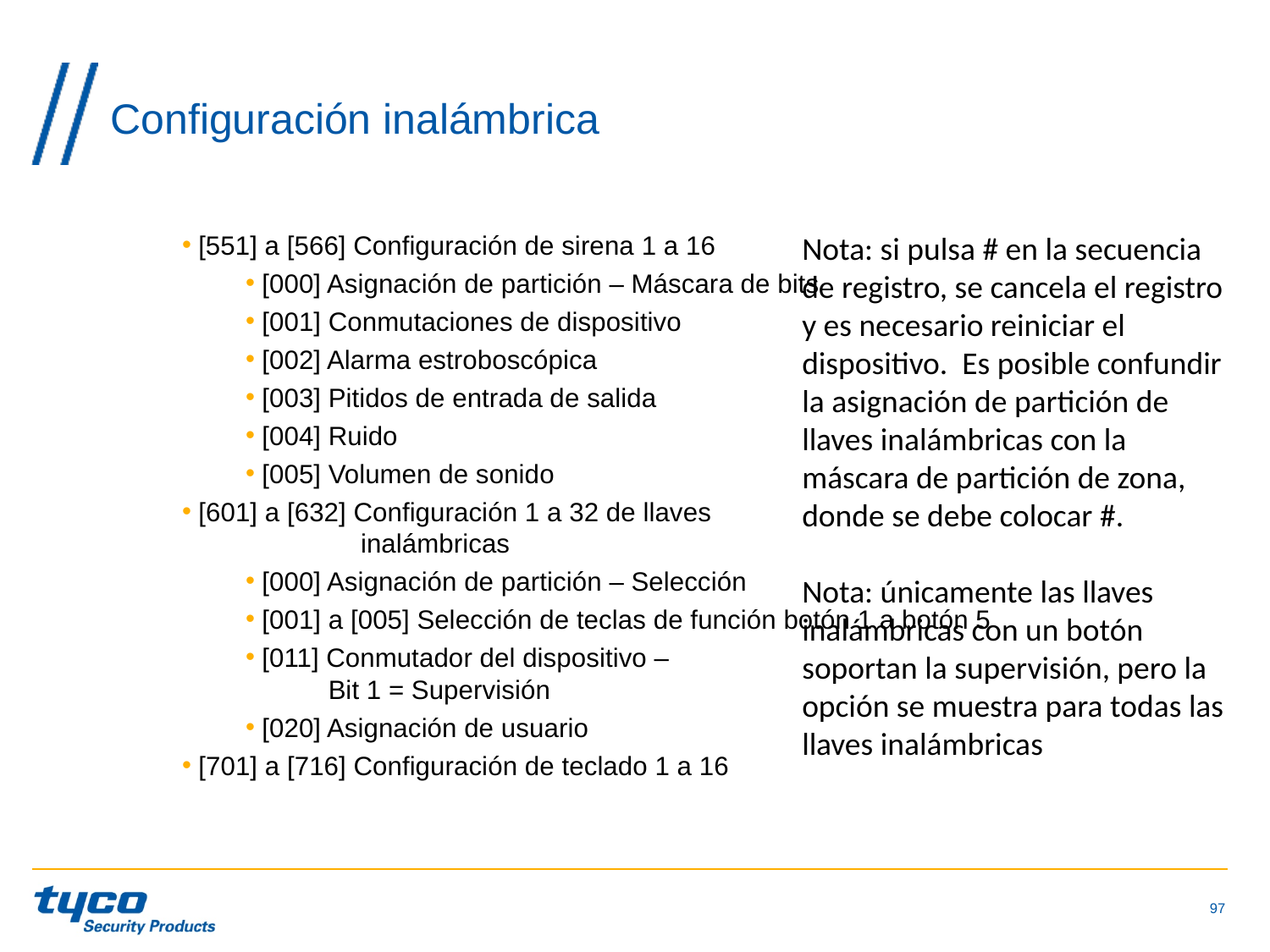

# Configuración inalámbrica
[551] a [566] Configuración de sirena 1 a 16
[000] Asignación de partición – Máscara de bits
[001] Conmutaciones de dispositivo
[002] Alarma estroboscópica
[003] Pitidos de entrada de salida
[004] Ruido
[005] Volumen de sonido
[601] a [632] Configuración 1 a 32 de llaves
                      inalámbricas
[000] Asignación de partición – Selección
[001] a [005] Selección de teclas de función botón 1 a botón 5
[011] Conmutador del dispositivo –
         Bit 1 = Supervisión
[020] Asignación de usuario
[701] a [716] Configuración de teclado 1 a 16

Nota: si pulsa # en la secuencia de registro, se cancela el registro y es necesario reiniciar el dispositivo.  Es posible confundir la asignación de partición de llaves inalámbricas con la máscara de partición de zona, donde se debe colocar #.

Nota: únicamente las llaves inalámbricas con un botón soportan la supervisión, pero la opción se muestra para todas las llaves inalámbricas
97